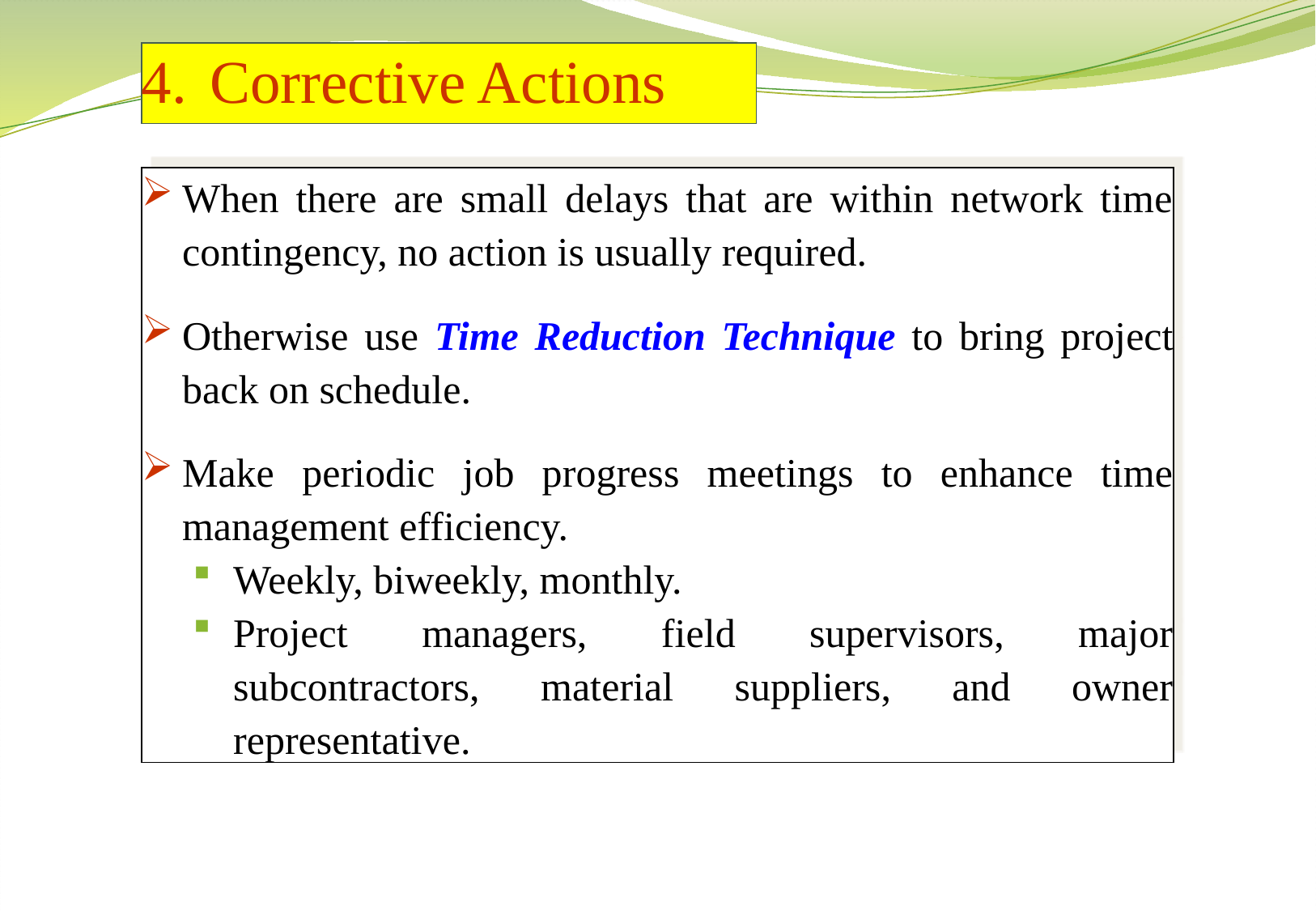

Corrective Actions
When there are small delays that are within network time contingency, no action is usually required.
Otherwise use Time Reduction Technique to bring project back on schedule.
Make periodic job progress meetings to enhance time management efficiency.
Weekly, biweekly, monthly.
Project managers, field supervisors, major subcontractors, material suppliers, and owner representative.